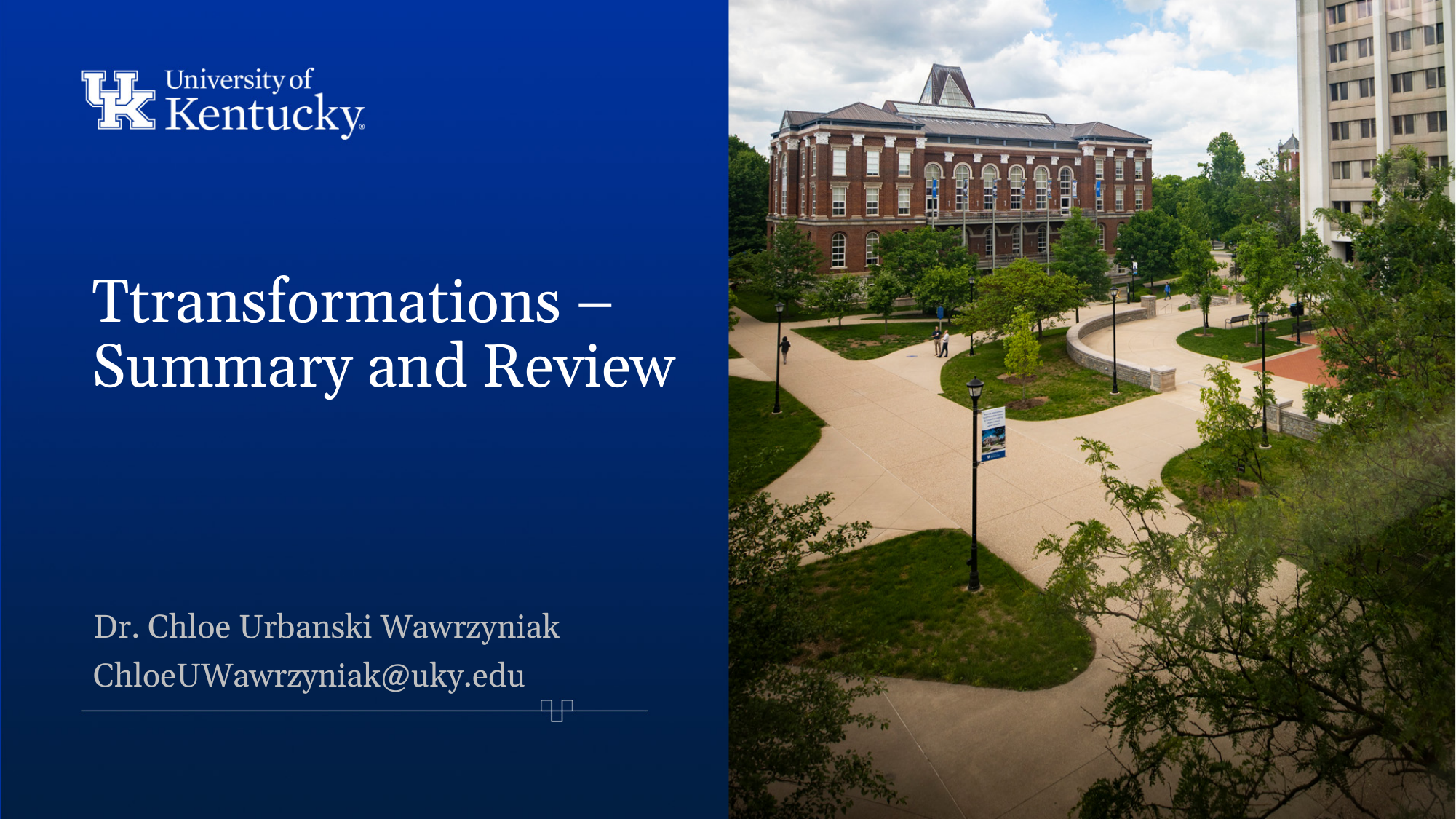

# Ttransformations – Summary and Review
Dr. Chloe Urbanski Wawrzyniak
ChloeUWawrzyniak@uky.edu